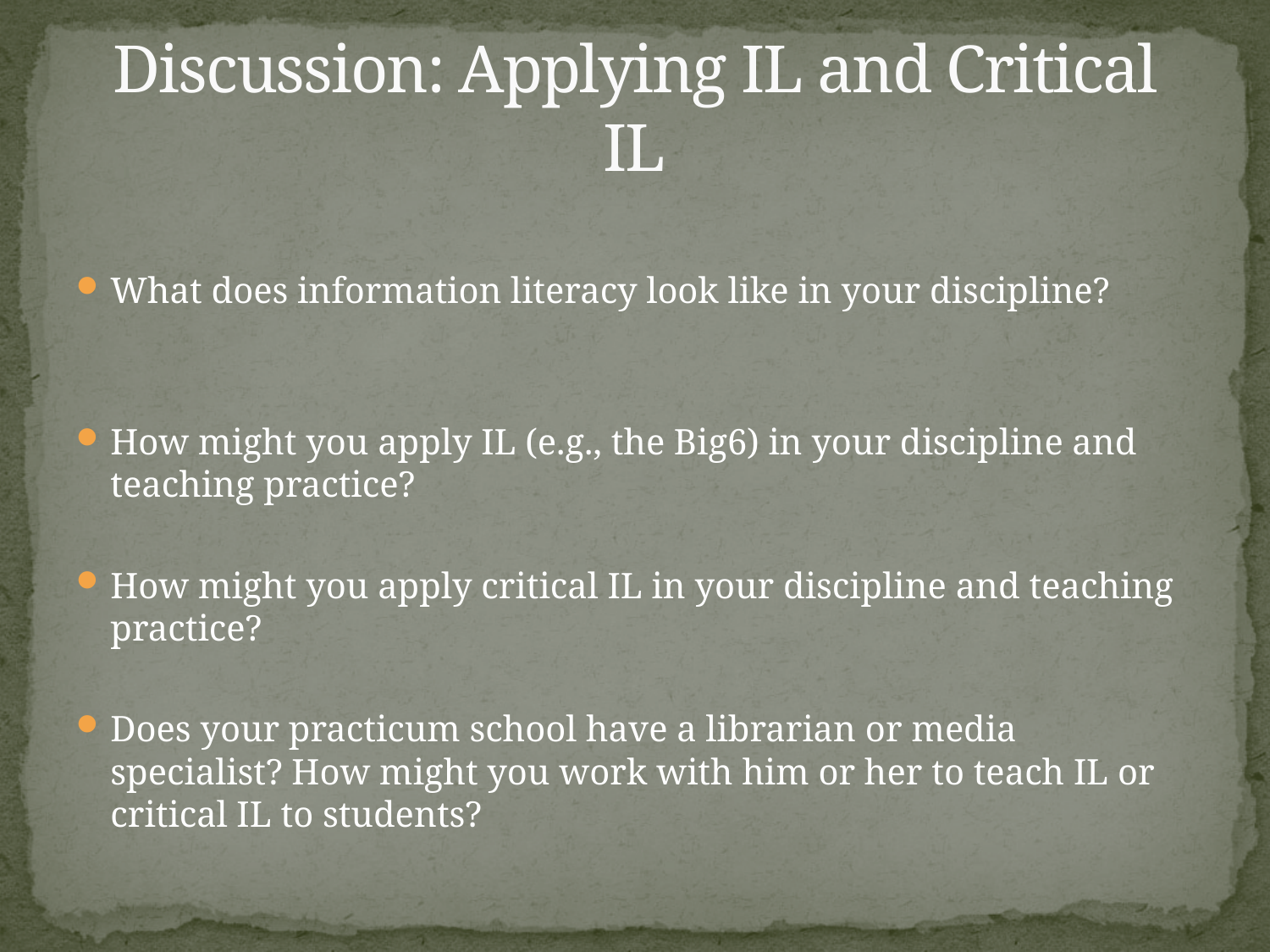

# Discussion: Applying IL and Critical IL

What does information literacy look like in your discipline?

How might you apply IL (e.g., the Big6) in your discipline and teaching practice?

How might you apply critical IL in your discipline and teaching practice?

Does your practicum school have a librarian or media specialist? How might you work with him or her to teach IL or critical IL to students?